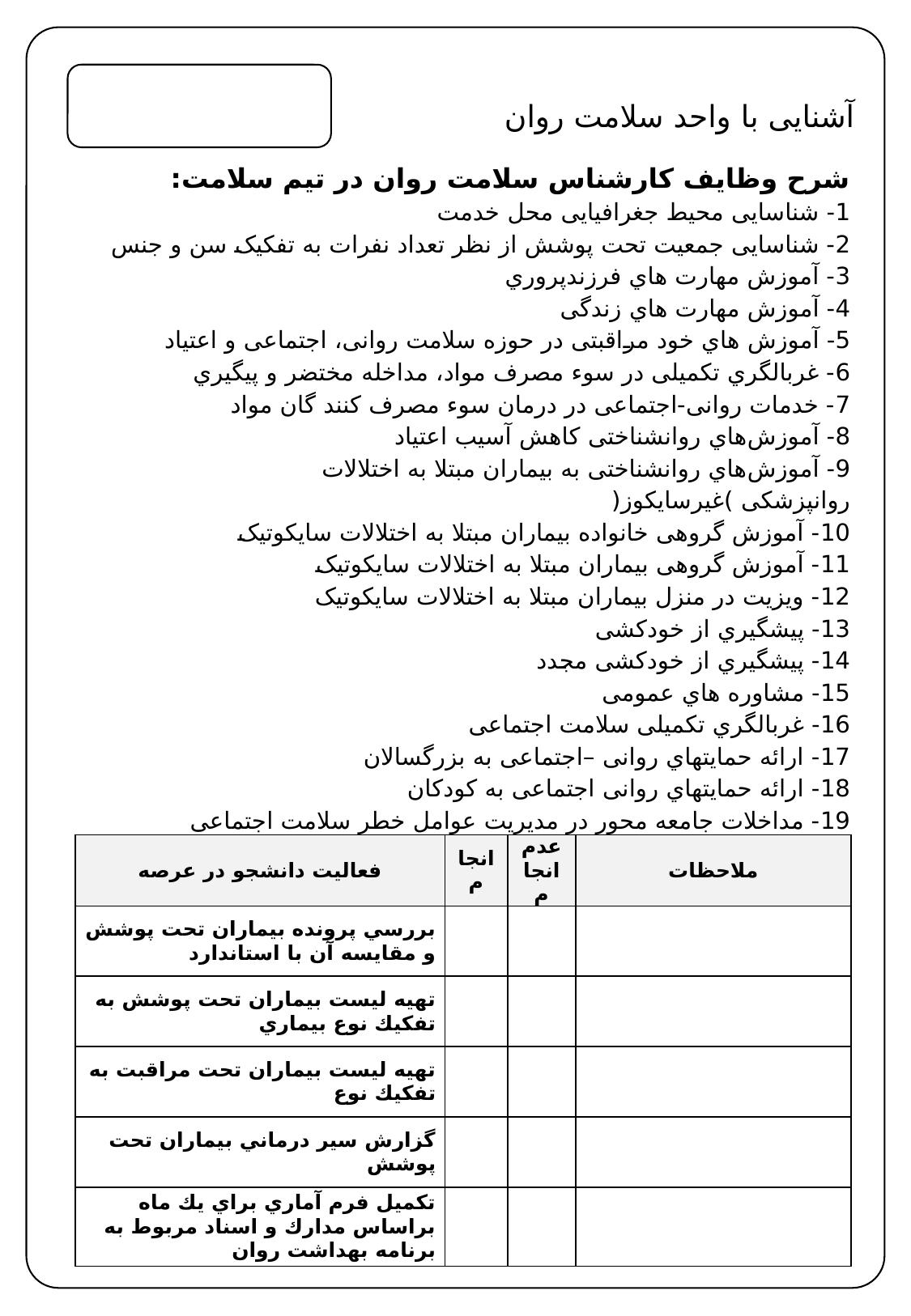

آشنایی با واحد سلامت روان
شرح وظایف کارشناس سلامت روان در تیم سلامت:
1- شناسایی محیط جغرافیایی محل خدمت
2- شناسایی جمعیت تحت پوشش از نظر تعداد نفرات به تفکیک سن و جنس
3- آموزش مهارت هاي فرزندپروري
4- آموزش مهارت هاي زندگی
5- آموزش هاي خود مراقبتی در حوزه سلامت روانی، اجتماعی و اعتیاد
6- غربالگري تکمیلی در سوء مصرف مواد، مداخله مختضر و پیگیري
7- خدمات روانی-اجتماعی در درمان سوء مصرف کنند گان مواد
8- آموزش‌هاي روانشناختی کاهش آسیب اعتیاد
9- آموزش‌هاي روانشناختی به بیماران مبتلا به اختلالات روانپزشکی )غیرسایکوز(
10- آموزش گروهی خانواده بیماران مبتلا به اختلالات سایکوتیک
11- آموزش گروهی بیماران مبتلا به اختلالات سایکوتیک
12- ویزیت در منزل بیماران مبتلا به اختلالات سایکوتیک
13- پیشگیري از خودکشی
14- پیشگیري از خودکشی مجدد
15- مشاوره هاي عمومی
16- غربالگري تکمیلی سلامت اجتماعی
17- ارائه حمایتهاي روانی –اجتماعی به بزرگسالان
18- ارائه حمایتهاي روانی اجتماعی به کودکان
19- مداخلات جامعه محور در مدیریت عوامل خطر سلامت اجتماعی
| فعالیت دانشجو در عرصه | انجام | عدم انجام | ملاحظات |
| --- | --- | --- | --- |
| بررسي پرونده بيماران تحت پوشش و مقايسه آن با استاندارد |  |  |  |
| تهيه ليست بيماران تحت پوشش به تفكيك نوع بيماري |  |  |  |
| تهيه ليست بيماران تحت مراقبت به تفكيك نوع |  |  |  |
| گزارش سير درماني بيماران تحت پوشش |  |  |  |
| تكميل فرم آماري براي يك ماه براساس مدارك و اسناد مربوط به برنامه بهداشت روان |  |  |  |